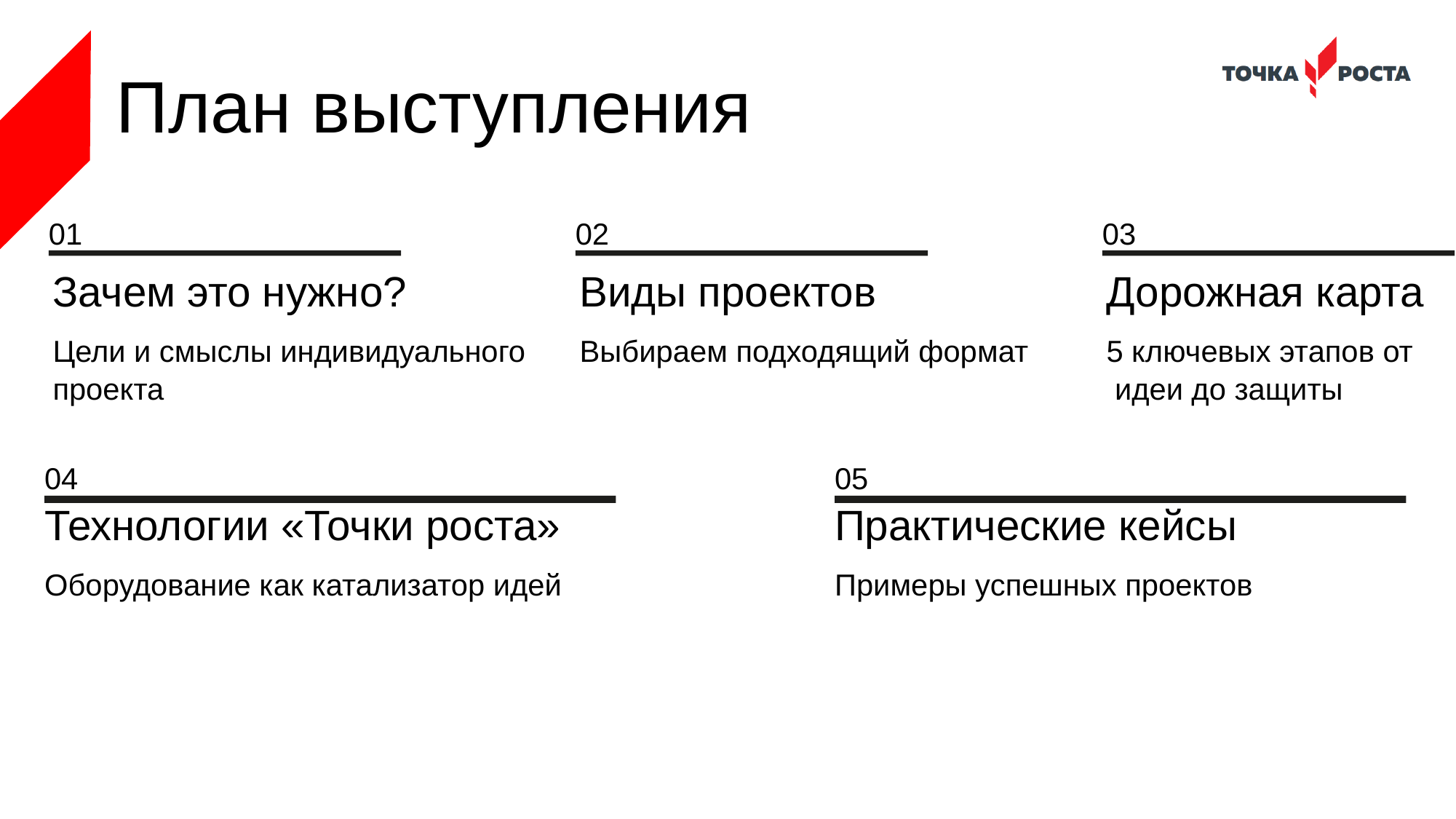

План выступления
01
02
03

Зачем это нужно?
Виды проектов
Дорожная карта
Цели и смыслы индивидуального
проекта
Выбираем подходящий формат
5 ключевых этапов от
 идеи до защиты
04
05

Технологии «Точки роста»
Практические кейсы
Оборудование как катализатор идей
Примеры успешных проектов